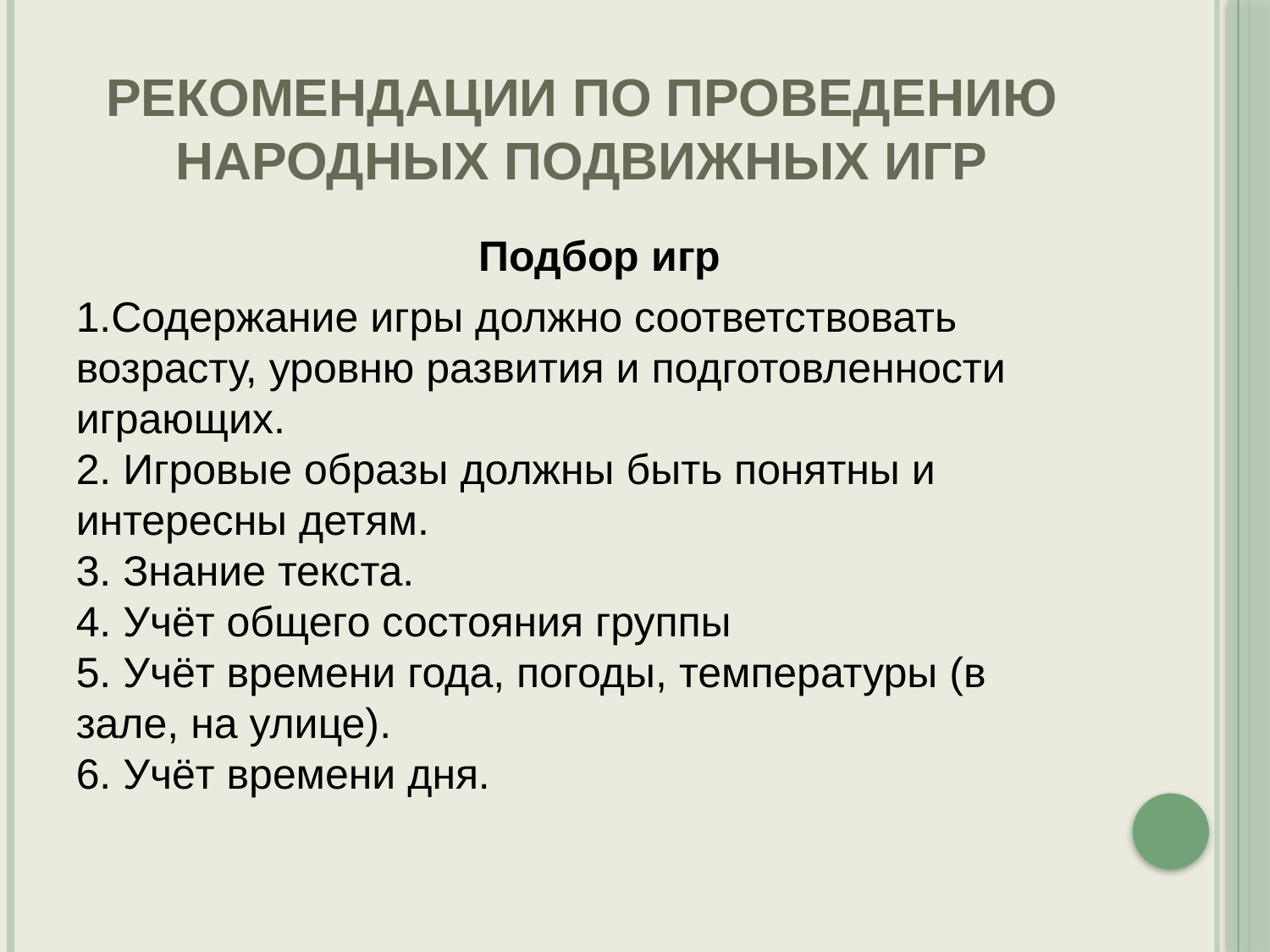

# Рекомендации по проведению народных подвижных игр
                                  Подбор игр
1.Содержание игры должно соответствовать возрасту, уровню развития и подготовленности играющих.
2. Игровые образы должны быть понятны и интересны детям.
3. Знание текста.
4. Учёт общего состояния группы
5. Учёт времени года, погоды, температуры (в зале, на улице).
6. Учёт времени дня.